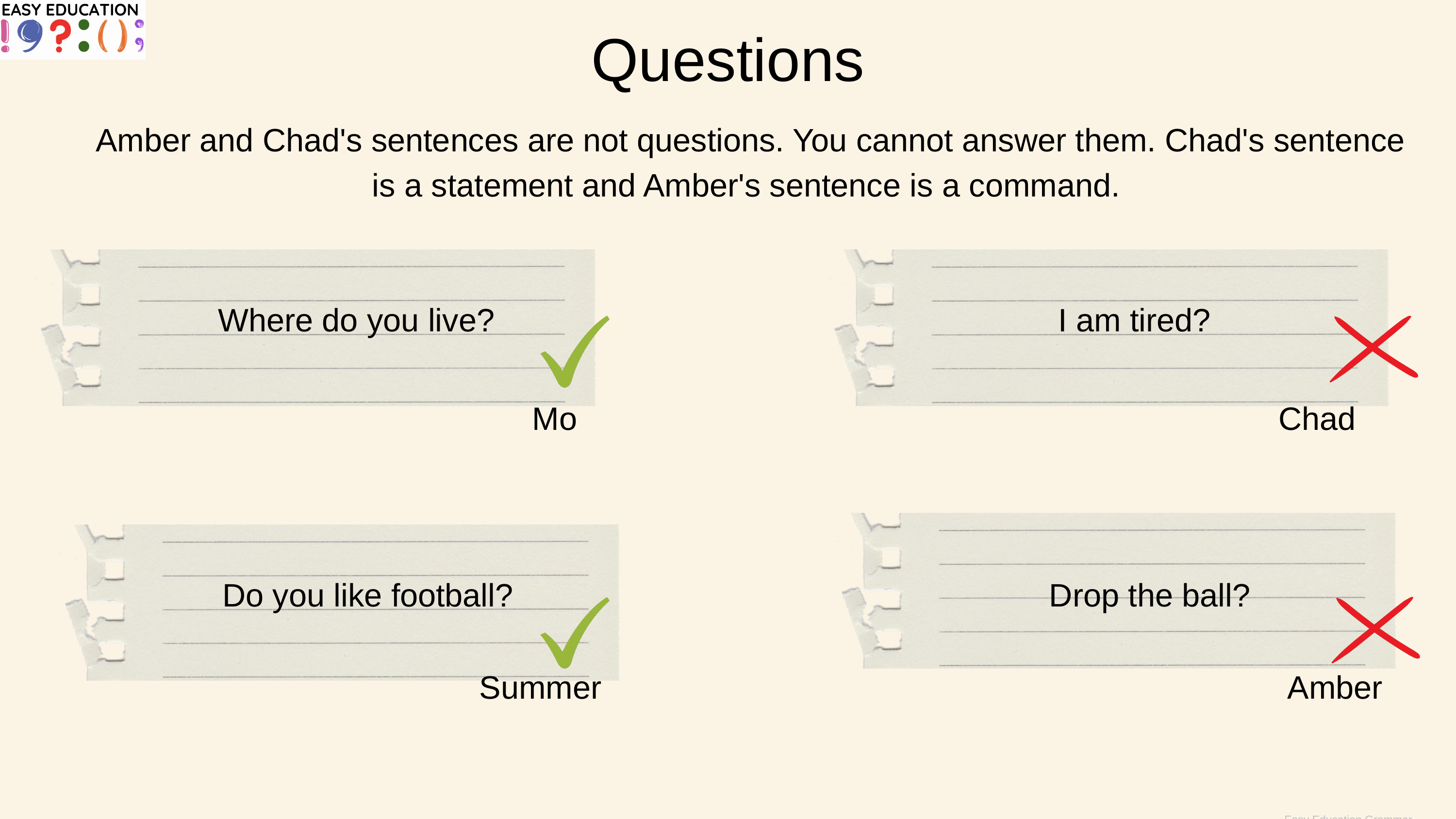

Questions
Amber and Chad's sentences are not questions. You cannot answer them. Chad's sentence is a statement and Amber's sentence is a command.

Where do you live?
I am tired?

Mo
Chad

Do you like football?
Drop the ball?

Summer
Amber